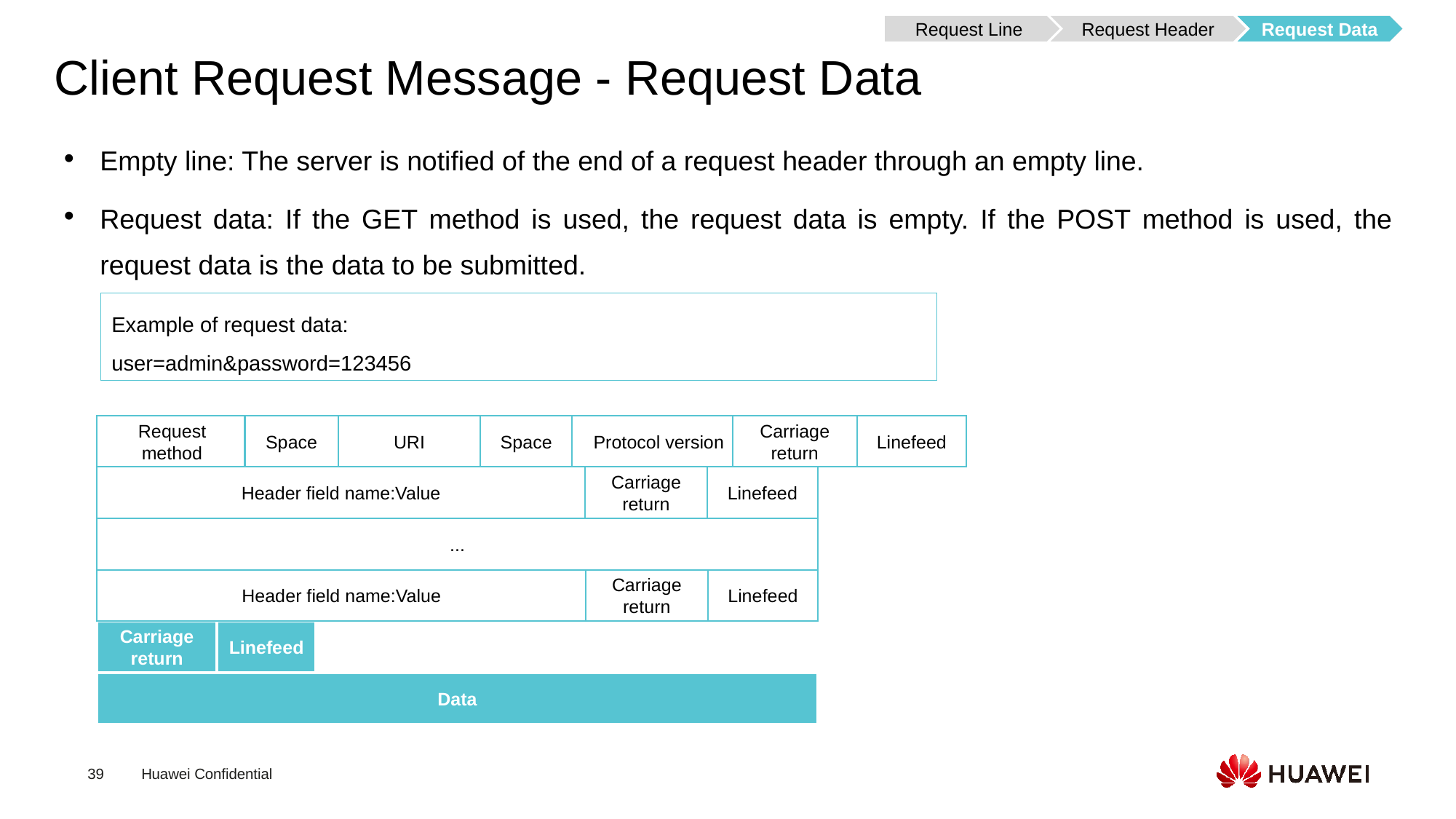

Request Header
Request Data
Request Data
Request Line
# Client Request Message - Request Data
Empty line: The server is notified of the end of a request header through an empty line.
Request data: If the GET method is used, the request data is empty. If the POST method is used, the request data is the data to be submitted.

Example of request data:
user=admin&password=123456
Request method
Space
URI
Space
Protocol version
Carriage return
Linefeed
Header field name:Value
Carriage return
Linefeed
...
Header field name:Value
Carriage return
Linefeed
Carriage return
Linefeed
Data